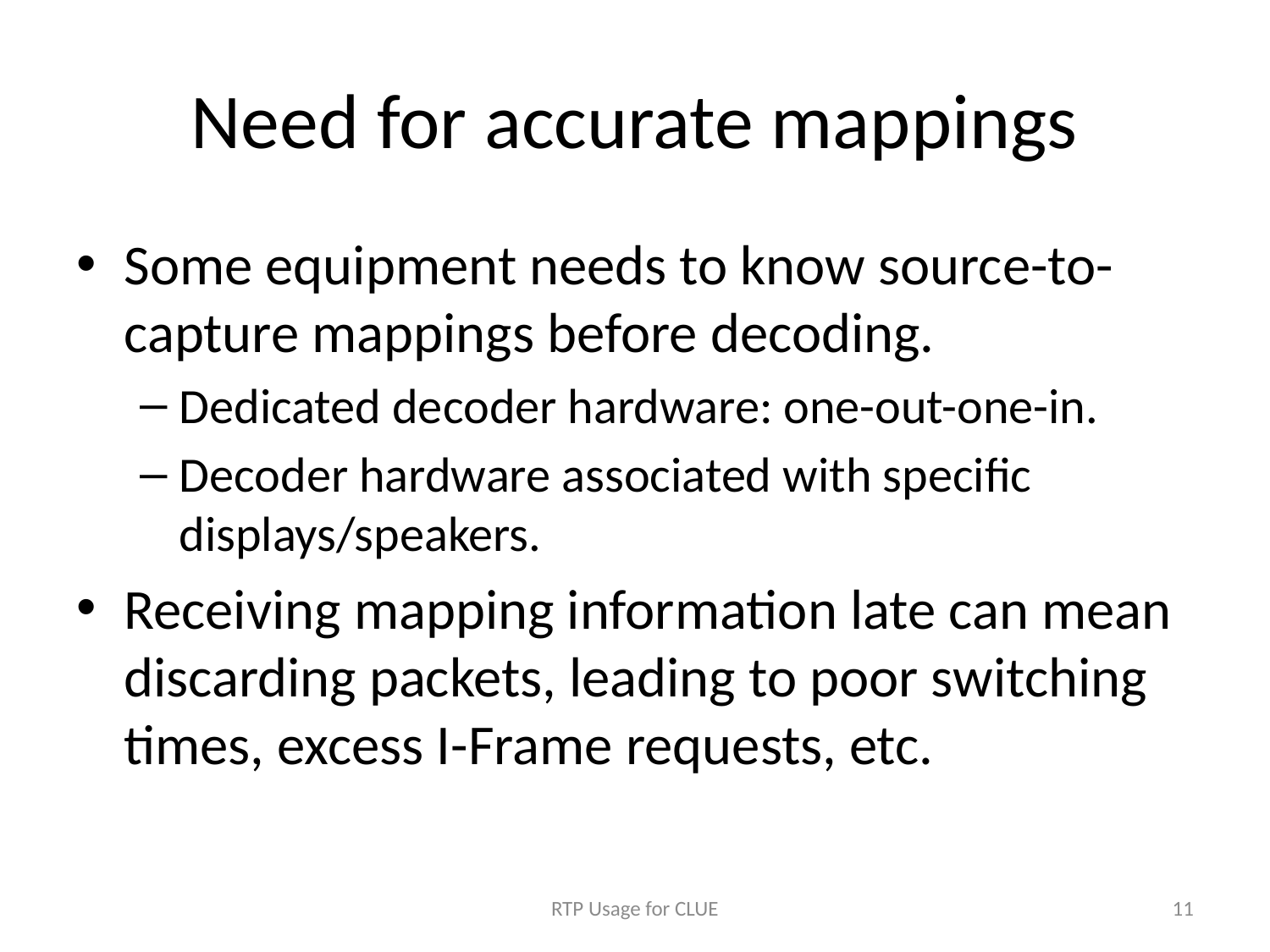

# Need for accurate mappings
Some equipment needs to know source-to-capture mappings before decoding.
Dedicated decoder hardware: one-out-one-in.
Decoder hardware associated with specific displays/speakers.
Receiving mapping information late can mean discarding packets, leading to poor switching times, excess I-Frame requests, etc.
RTP Usage for CLUE
11